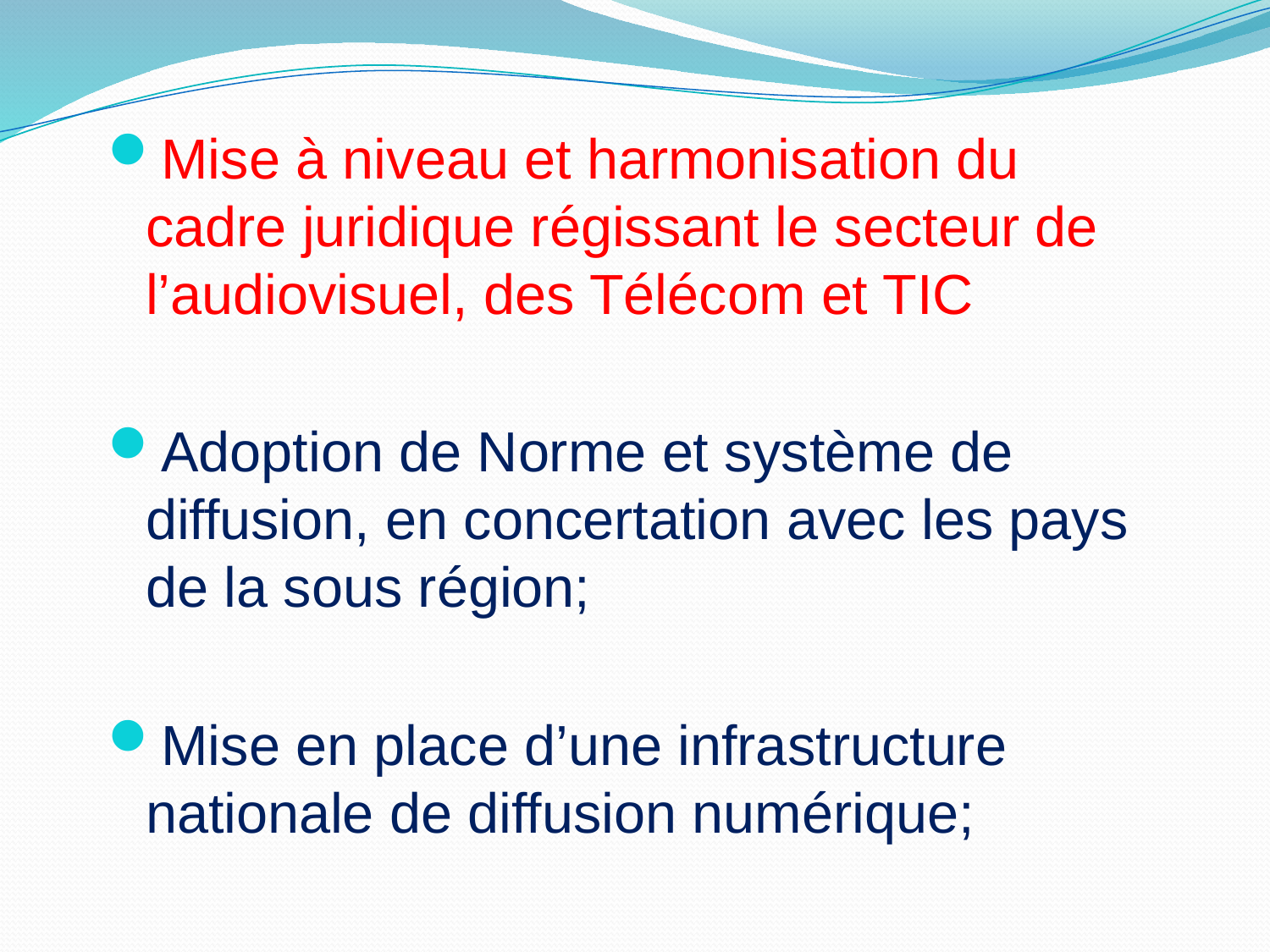

Mise à niveau et harmonisation du cadre juridique régissant le secteur de l’audiovisuel, des Télécom et TIC

Adoption de Norme et système de diffusion, en concertation avec les pays de la sous région;

Mise en place d’une infrastructure nationale de diffusion numérique;